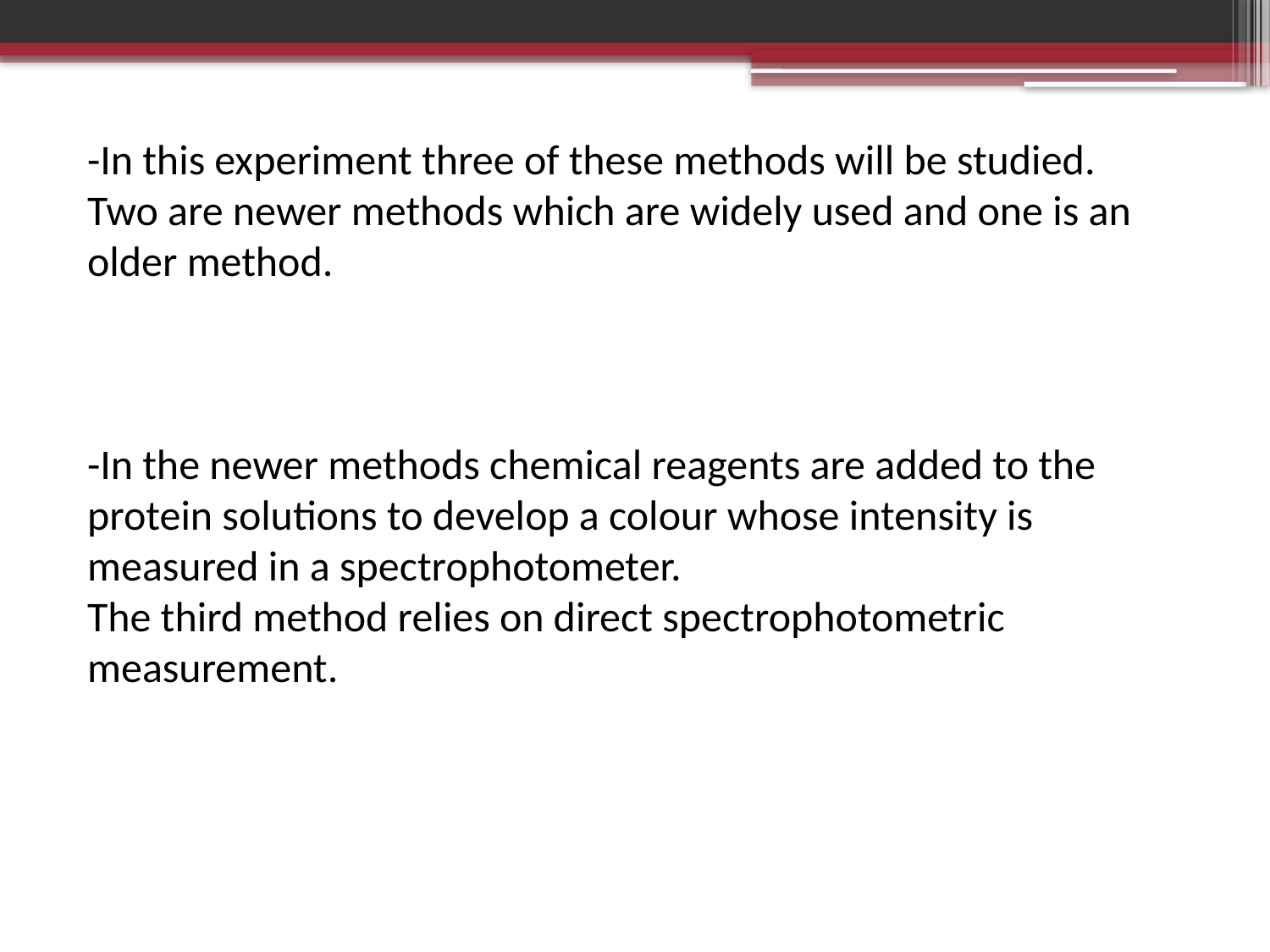

-In this experiment three of these methods will be studied. Two are newer methods which are widely used and one is an older method.

-In the newer methods chemical reagents are added to the protein solutions to develop a colour whose intensity is measured in a spectrophotometer.
The third method relies on direct spectrophotometric measurement.